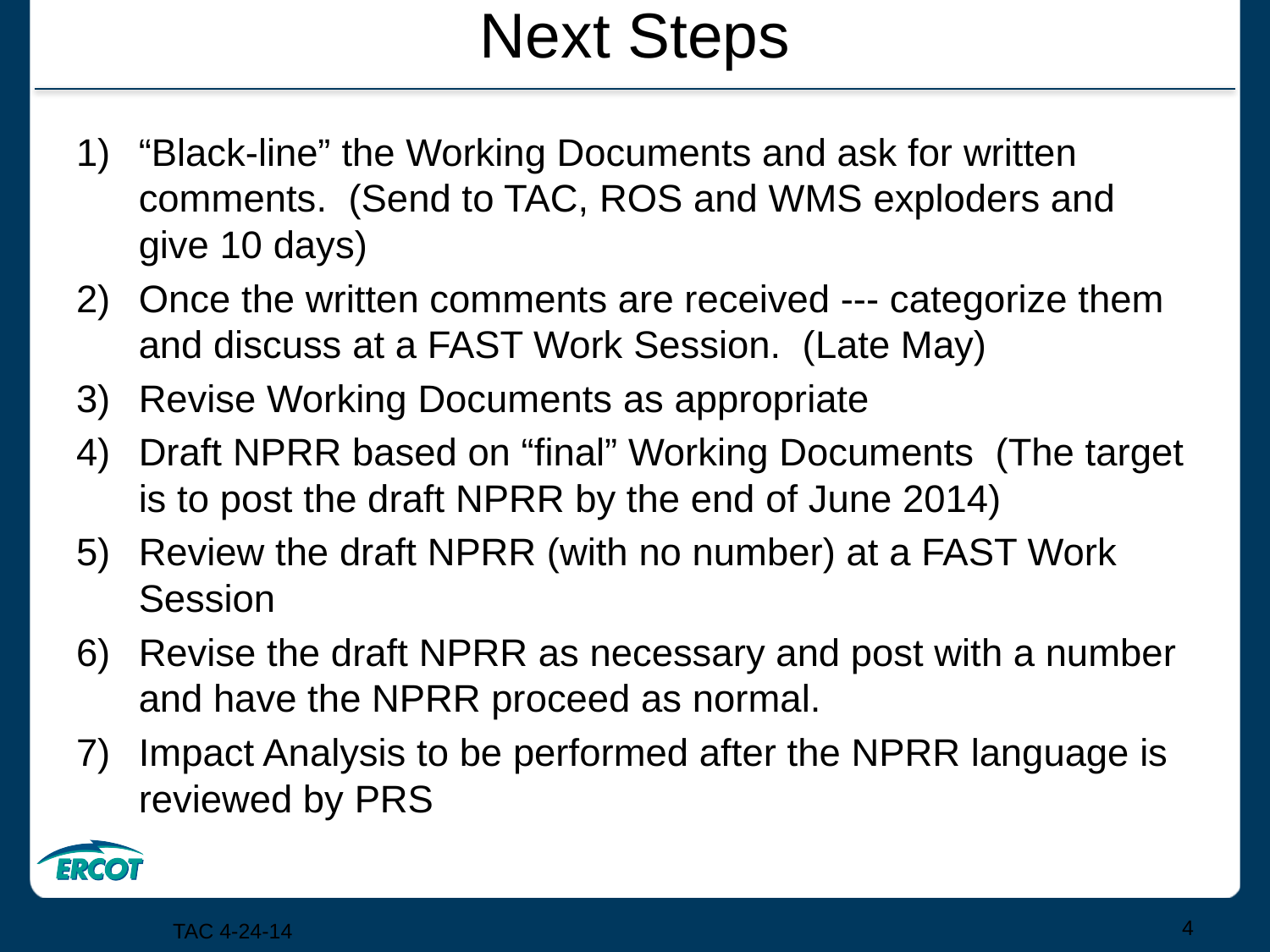

# Next Steps
“Black-line” the Working Documents and ask for written comments.  (Send to TAC, ROS and WMS exploders and give 10 days)
Once the written comments are received --- categorize them and discuss at a FAST Work Session.  (Late May)
Revise Working Documents as appropriate
Draft NPRR based on “final” Working Documents  (The target is to post the draft NPRR by the end of June 2014)
Review the draft NPRR (with no number) at a FAST Work Session
Revise the draft NPRR as necessary and post with a number and have the NPRR proceed as normal.
Impact Analysis to be performed after the NPRR language is reviewed by PRS

4
TAC 4-24-14